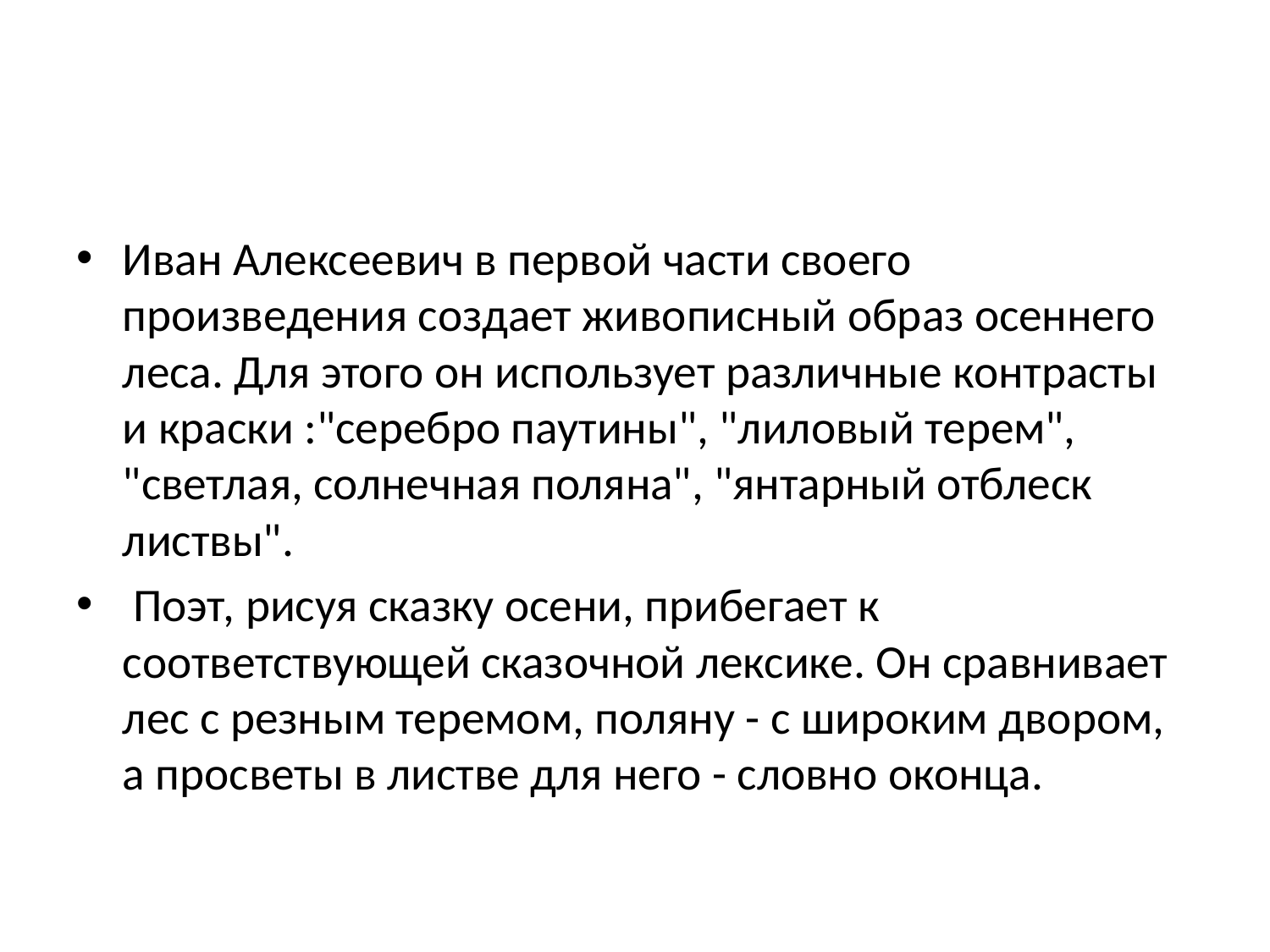

#
Иван Алексеевич в первой части своего произведения создает живописный образ осеннего леса. Для этого он использует различные контрасты и краски :"серебро паутины", "лиловый терем", "светлая, солнечная поляна", "янтарный отблеск листвы".
 Поэт, рисуя сказку осени, прибегает к соответствующей сказочной лексике. Он сравнивает лес с резным теремом, поляну - с широким двором, а просветы в листве для него - словно оконца.